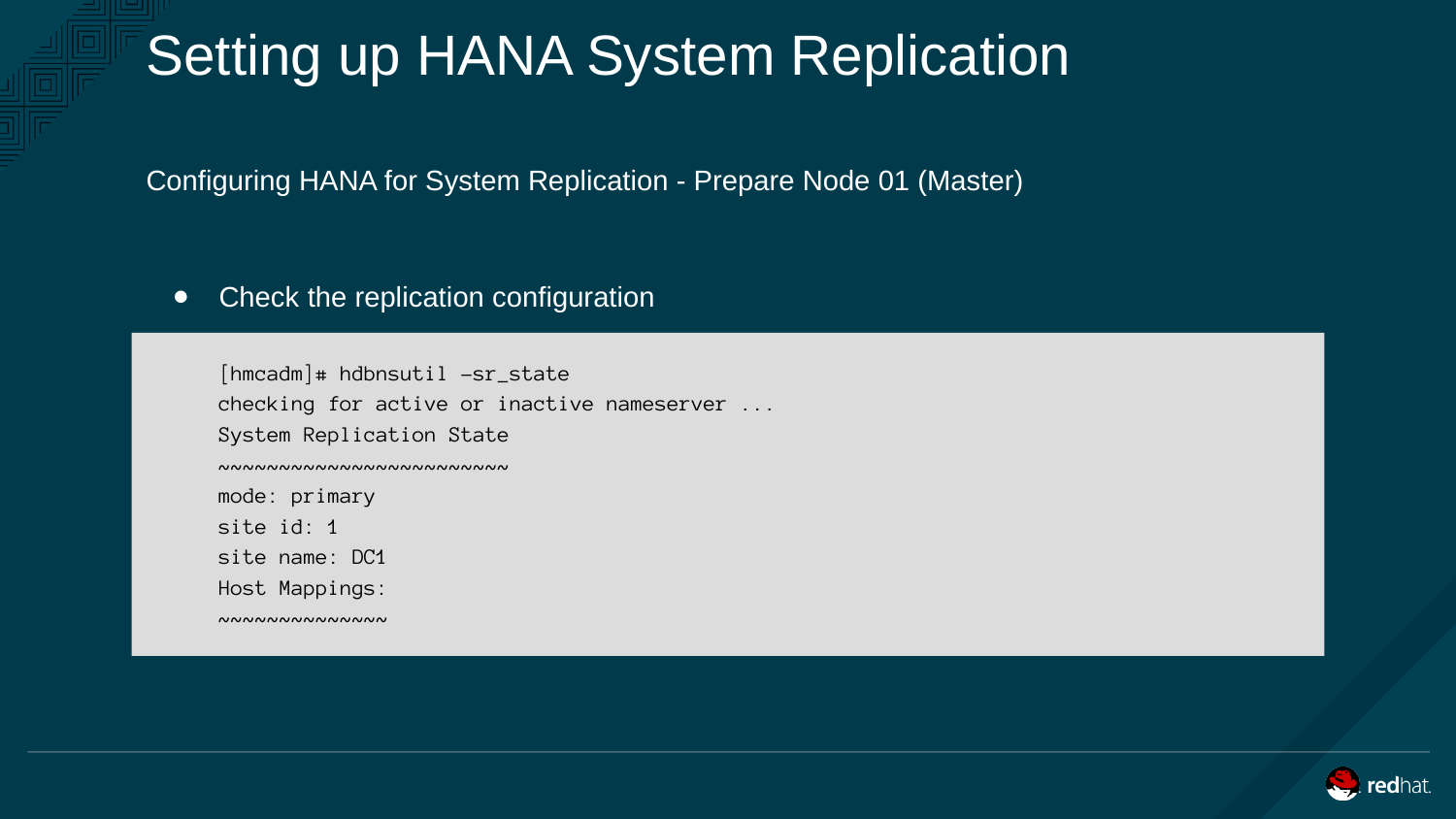

# Setting up HANA System Replication

Configuring HANA for System Replication - Prepare Node 01 (Master)
Check the replication configuration
[hmcadm]# hdbnsutil -sr_state
checking for active or inactive nameserver ...
System Replication State
~~~~~~~~~~~~~~~~~~~~~~~~
mode: primary
site id: 1
site name: DC1
Host Mappings:
~~~~~~~~~~~~~~